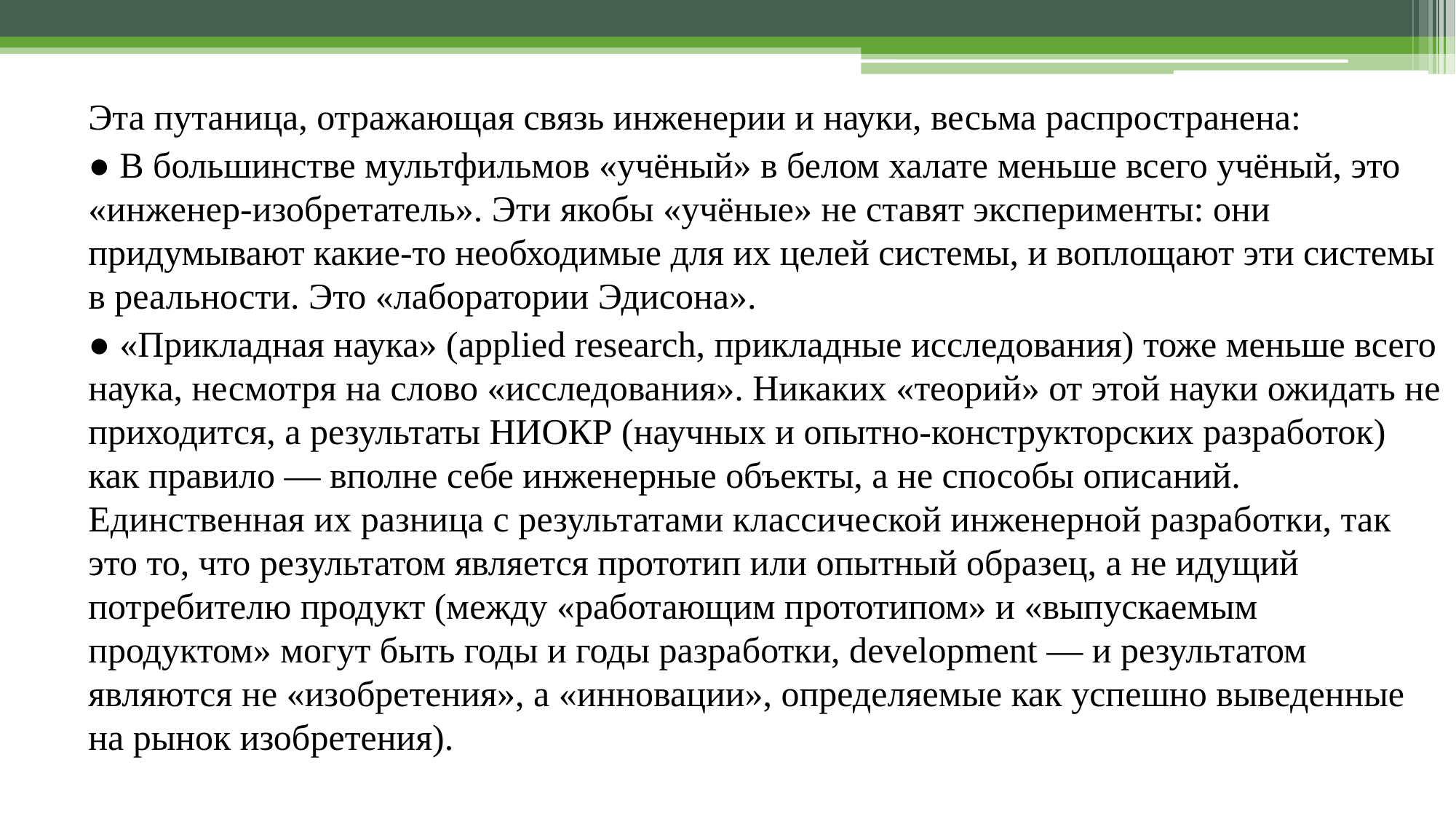

Эта путаница, отражающая связь инженерии и науки, весьма распространена:
● В большинстве мультфильмов «учёный» в белом халате меньше всего учёный, это «инженер-изобретатель». Эти якобы «учёные» не ставят эксперименты: они придумывают какие-то необходимые для их целей системы, и воплощают эти системы в реальности. Это «лаборатории Эдисона».
● «Прикладная наука» (applied research, прикладные исследования) тоже меньше всего наука, несмотря на слово «исследования». Никаких «теорий» от этой науки ожидать не приходится, а результаты НИОКР (научных и опытно-конструкторских разработок) как правило — вполне себе инженерные объекты, а не способы описаний. Единственная их разница с результатами классической инженерной разработки, так это то, что результатом является прототип или опытный образец, а не идущий потребителю продукт (между «работающим прототипом» и «выпускаемым продуктом» могут быть годы и годы разработки, development — и результатом являются не «изобретения», а «инновации», определяемые как успешно выведенные на рынок изобретения).